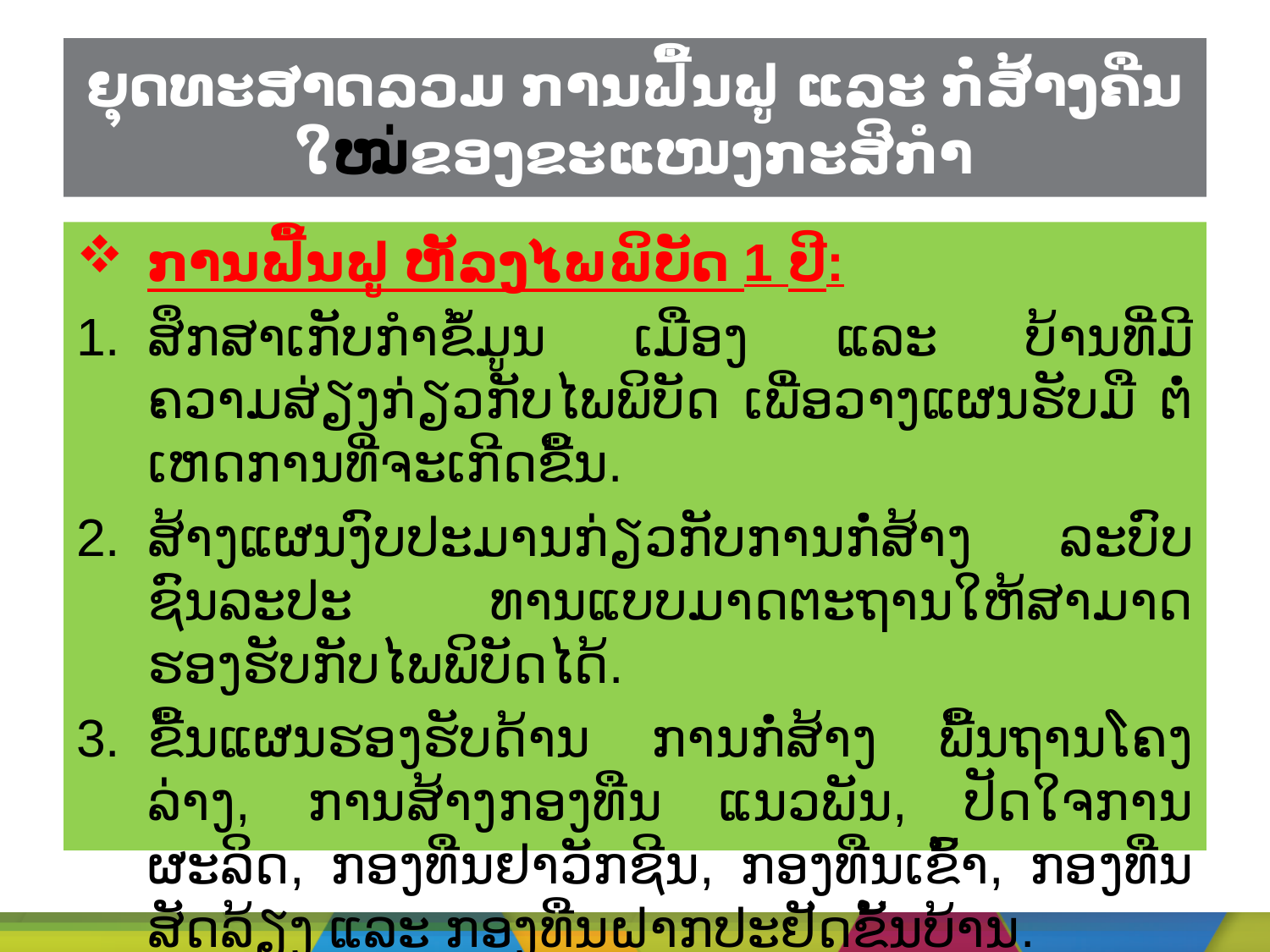

# ຍຸດທະສາດລວມ ການຟື້ນຟູ ແລະ ກໍ່ສ້າງຄືນໃໝ່ຂອງຂະແໜງກະສິກໍາ
ການຟື້ນຟູ ຫັລງໄພພິບັດ 1 ປີ:
ສຶກສາເກັບກຳຂໍ້ມູນ ເມືອງ ແລະ ບ້ານທີ່ມີຄວາມສ່ຽງກ່ຽວກັບໄພພິບັດ ເພື່ອວາງແຜນຮັບມື ຕໍ່ເຫດການທີ່ຈະເກີດຂື້ນ.
ສ້າງແຜນງົບປະມານກ່ຽວກັບການກໍ່ສ້າງ ລະບົບຊົນລະປະ ທານແບບມາດຕະຖານໃຫ້ສາມາດຮອງຮັບກັບໄພພິບັດໄດ້.
ຂື້ນແຜນຮອງຮັບດ້ານ ການກໍ່ສ້າງ ພື້ນຖານໂຄງລ່າງ, ການສ້າງກອງທືນ ແນວພັນ, ປັດໃຈການຜະລິດ, ກອງທືນຢາວັກຊີນ, ກອງທືນເຂົ້າ, ກອງທືນສັດລ້ຽງ ແລະ ກອງທືນຝາກປະຢັດຂັ້ນບ້ານ.